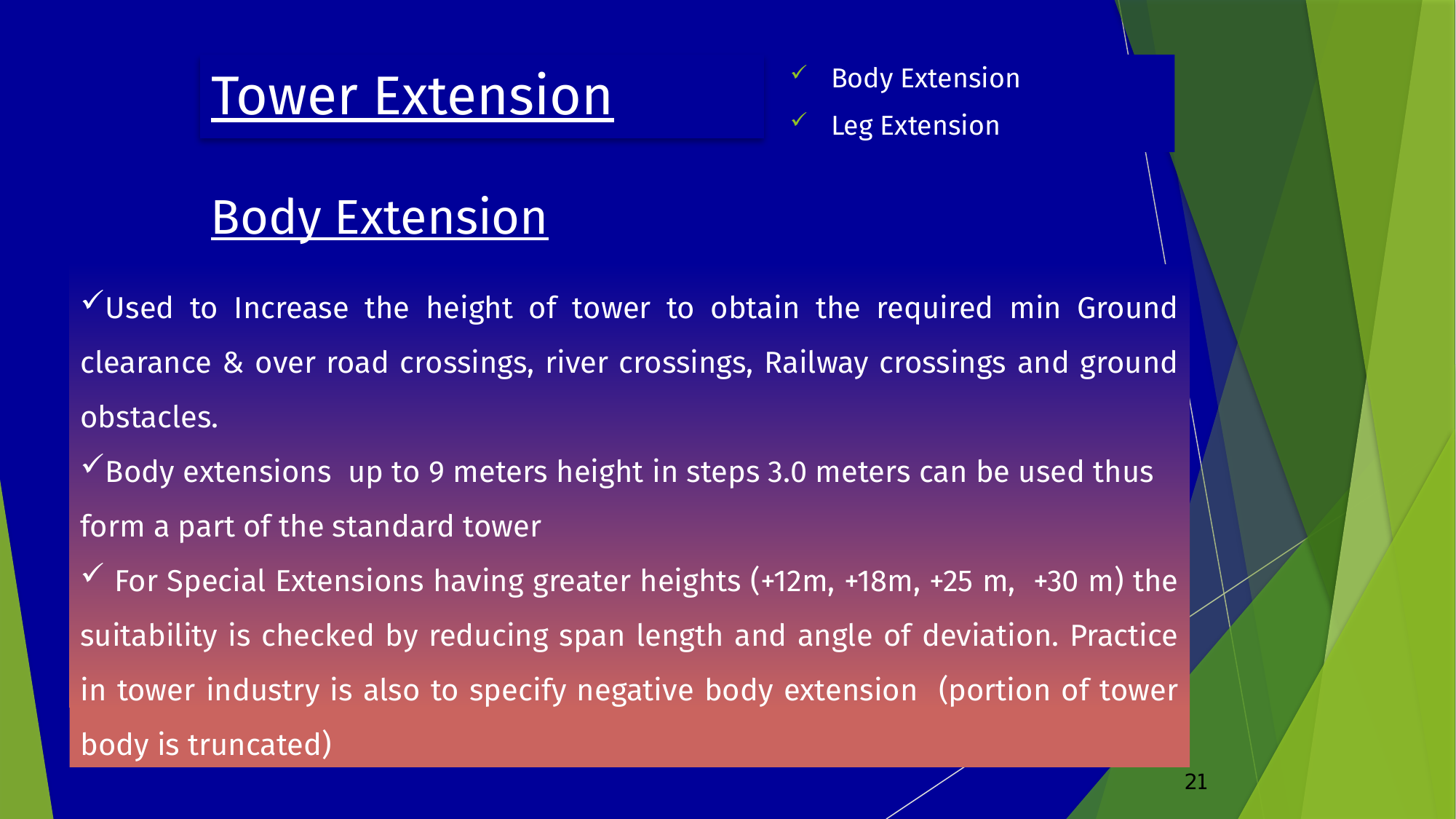

# Tower Extension
Body Extension
Leg Extension
Body Extension
Used to Increase the height of tower to obtain the required min Ground clearance & over road crossings, river crossings, Railway crossings and ground obstacles.
Body extensions  up to 9 meters height in steps 3.0 meters can be used thus    form a part of the standard tower
 For Special Extensions having greater heights (+12m, +18m, +25 m,  +30 m) the suitability is checked by reducing span length and angle of deviation. Practice in tower industry is also to specify negative body extension  (portion of tower body is truncated)
21